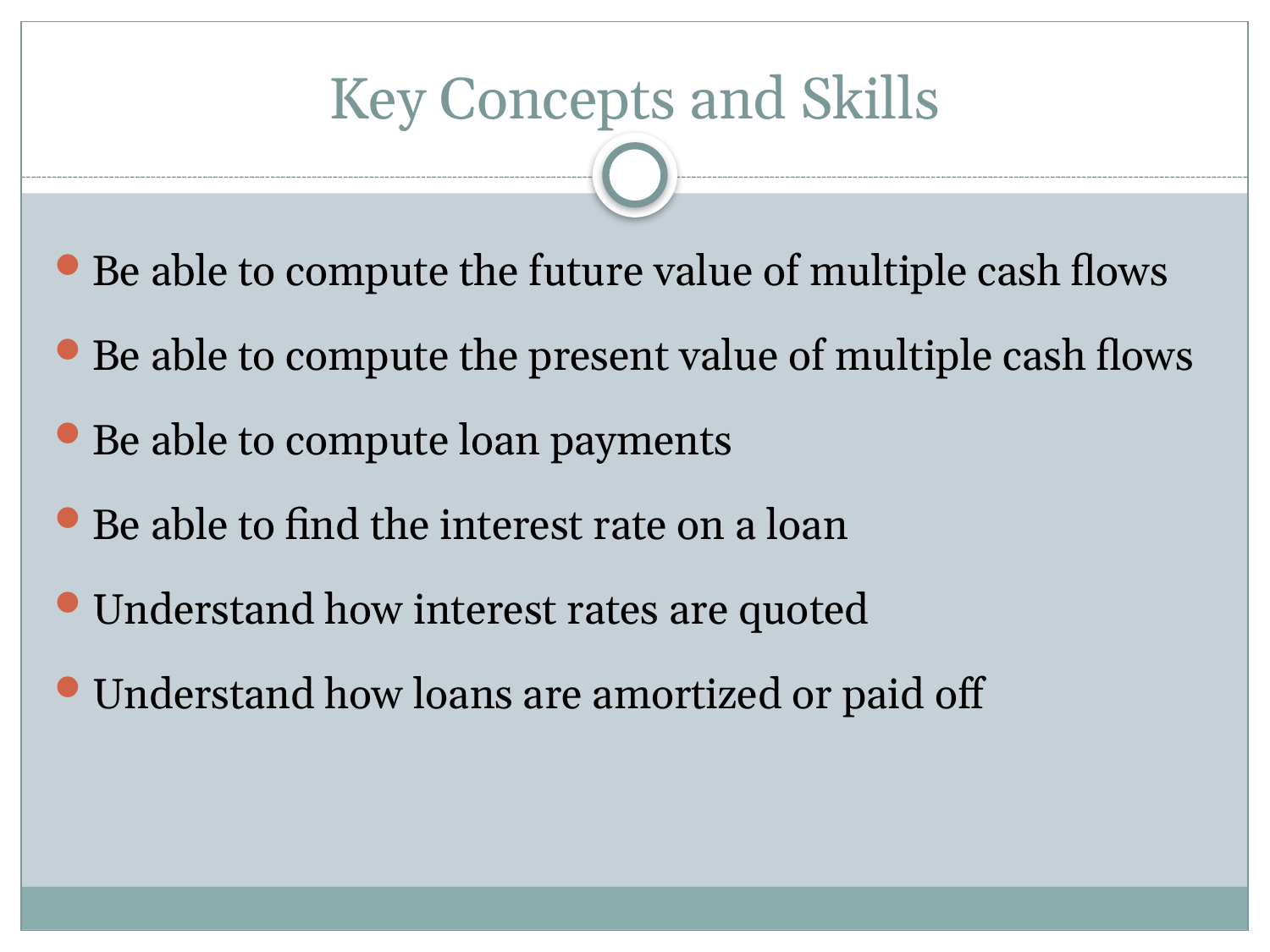

# Key Concepts and Skills
Be able to compute the future value of multiple cash flows
Be able to compute the present value of multiple cash flows
Be able to compute loan payments
Be able to find the interest rate on a loan
Understand how interest rates are quoted
Understand how loans are amortized or paid off